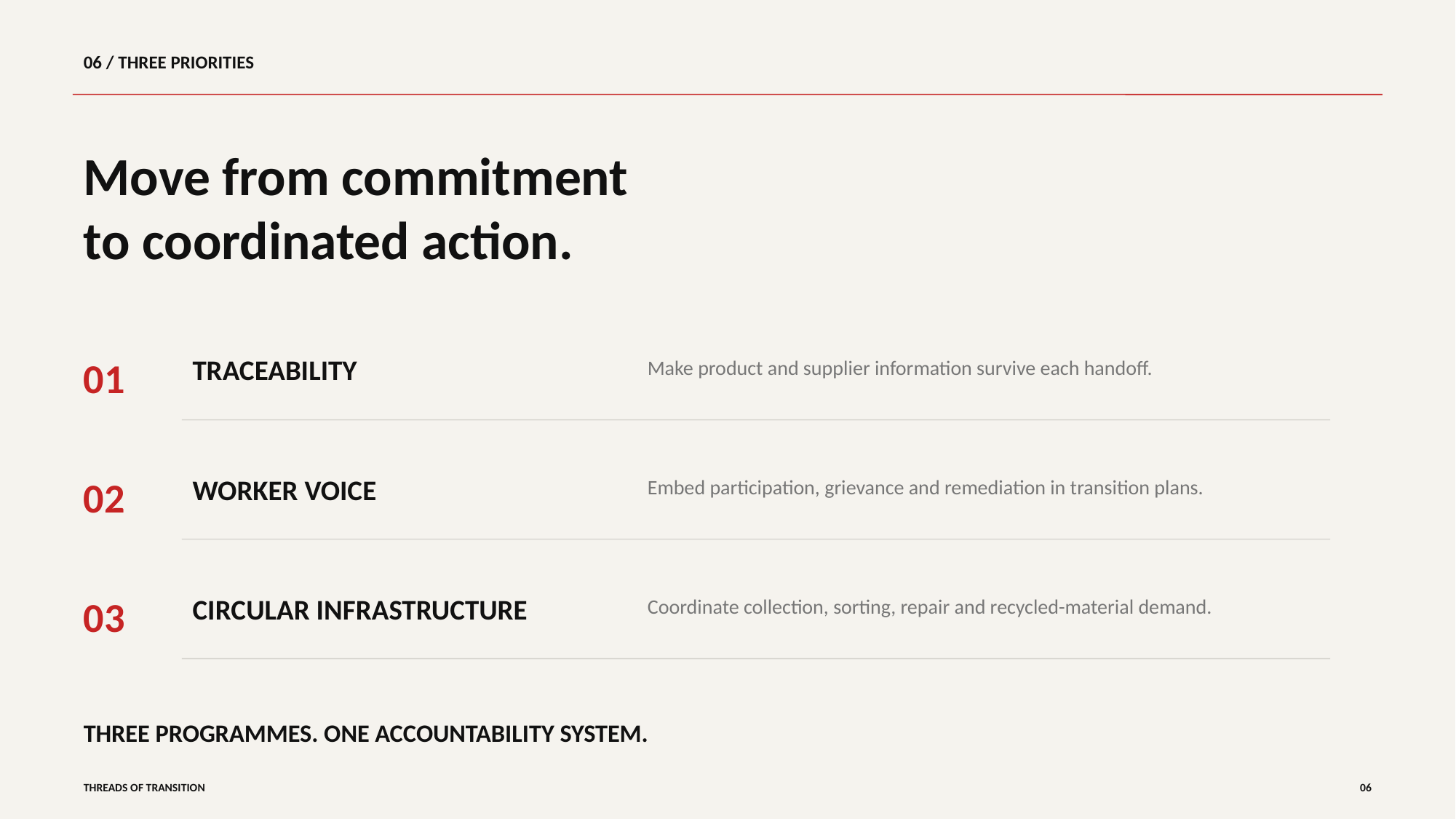

06 / THREE PRIORITIES

Move from commitment
to coordinated action.
01
TRACEABILITY
Make product and supplier information survive each handoff.

02
WORKER VOICE
Embed participation, grievance and remediation in transition plans.

03
CIRCULAR INFRASTRUCTURE
Coordinate collection, sorting, repair and recycled-material demand.

THREE PROGRAMMES. ONE ACCOUNTABILITY SYSTEM.
THREADS OF TRANSITION
06